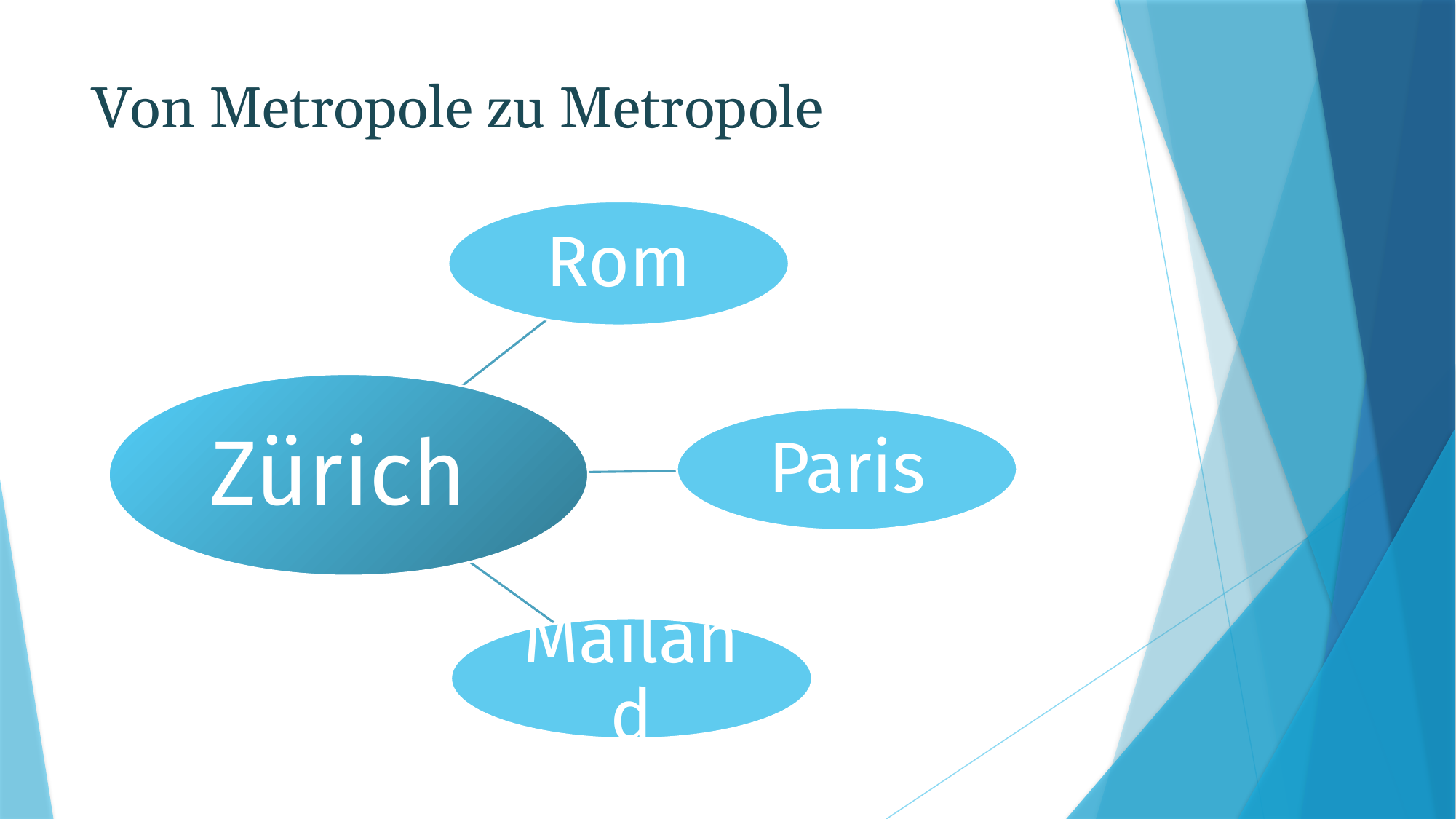

# Von Metropole zu Metropole
Rom
Paris
Mailand
Zürich